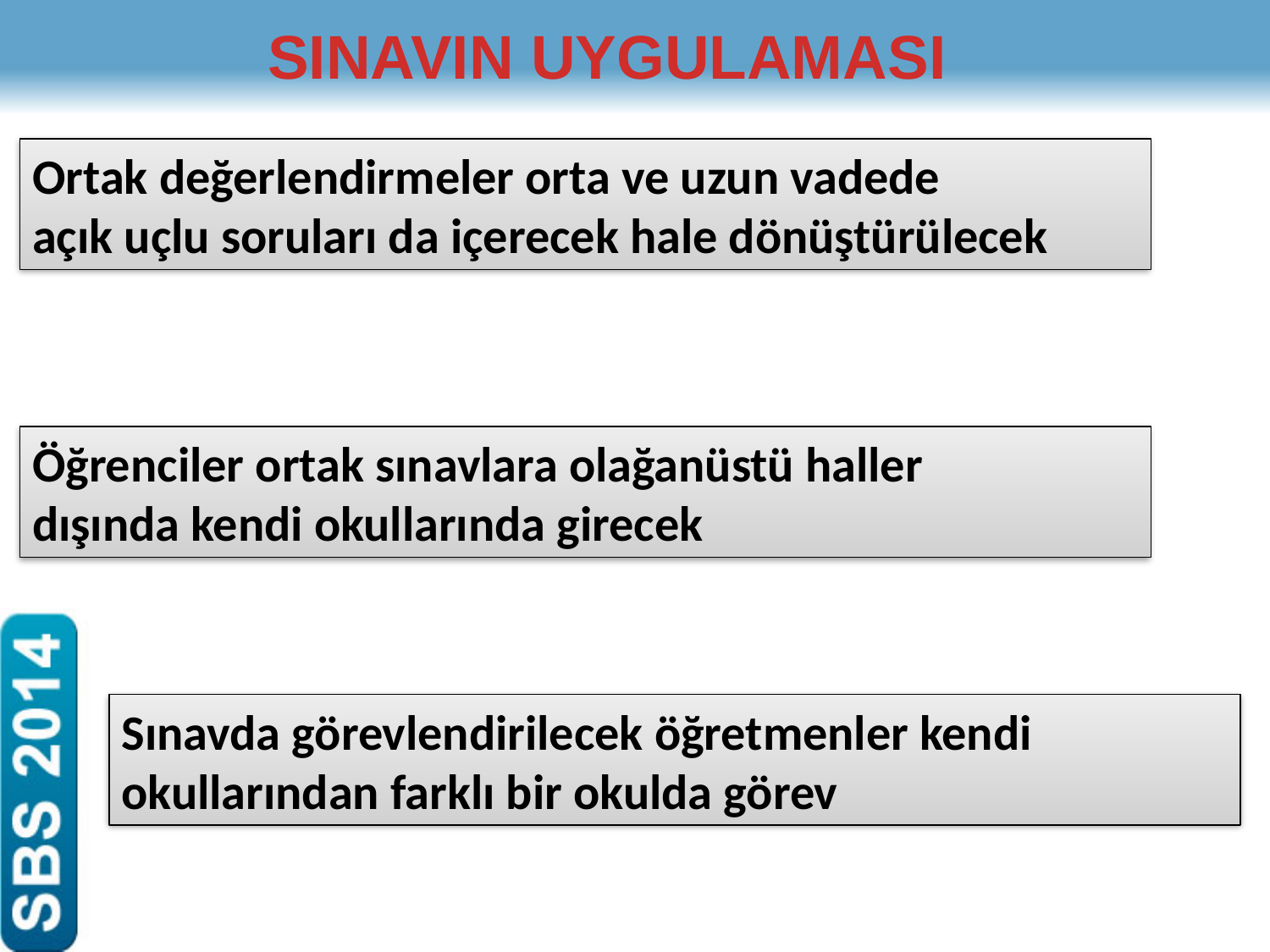

SINAVIN UYGULAMASI
Ortak değerlendirmeler orta ve uzun vadede
açık uçlu soruları da içerecek hale dönüştürülecek
Öğrenciler ortak sınavlara olağanüstü haller
dışında kendi okullarında girecek
Sınavda görevlendirilecek öğretmenler kendi
okullarından farklı bir okulda görev